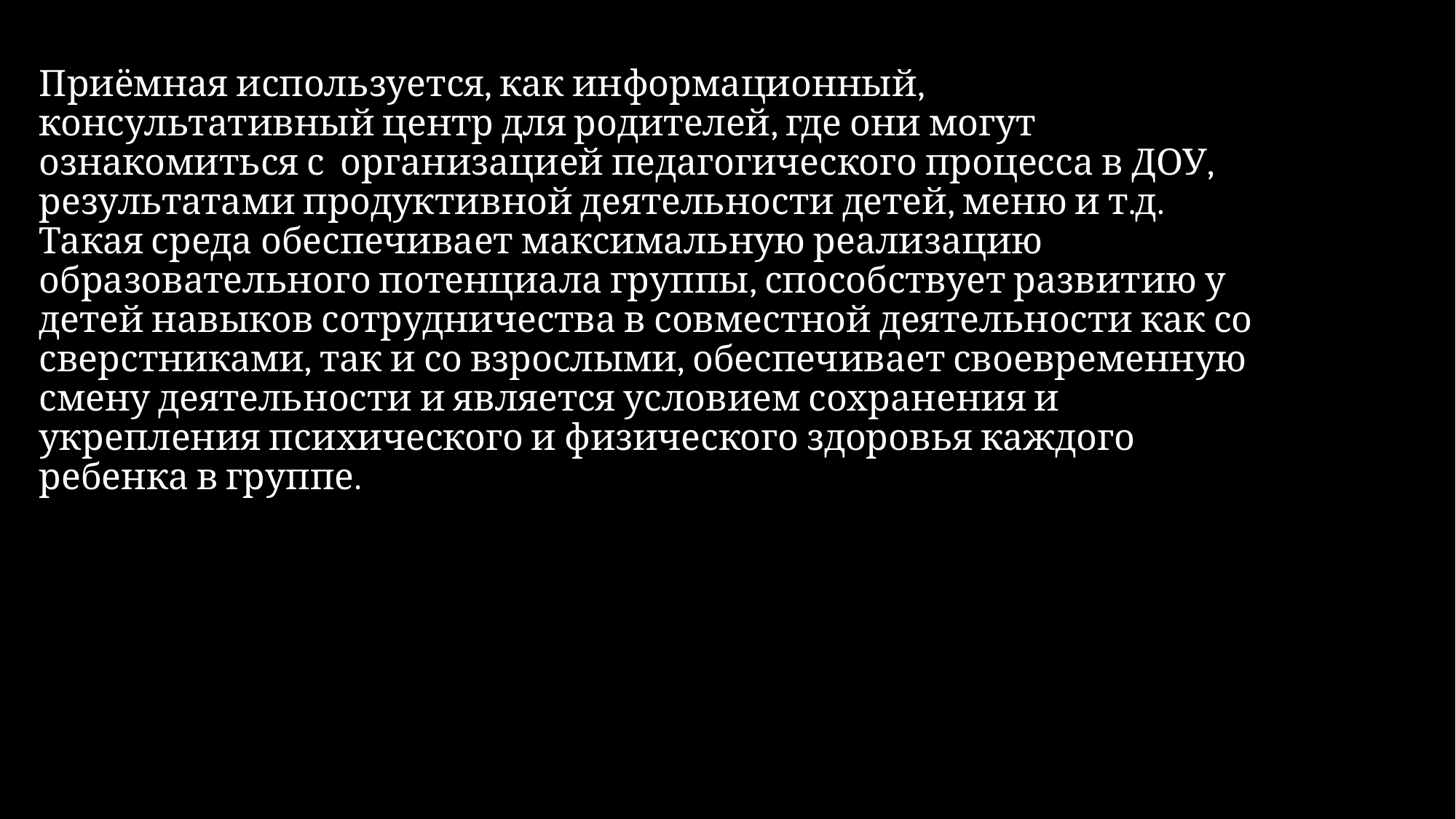

Приёмная используется, как информационный, консультативный центр для родителей, где они могут ознакомиться с  организацией педагогического процесса в ДОУ, результатами продуктивной деятельности детей, меню и т.д. Такая среда обеспечивает максимальную реализацию образовательного потенциала группы, способствует развитию у детей навыков сотрудничества в совместной деятельности как со сверстниками, так и со взрослыми, обеспечивает своевременную смену деятельности и является условием сохранения и укрепления психического и физического здоровья каждого ребенка в группе.